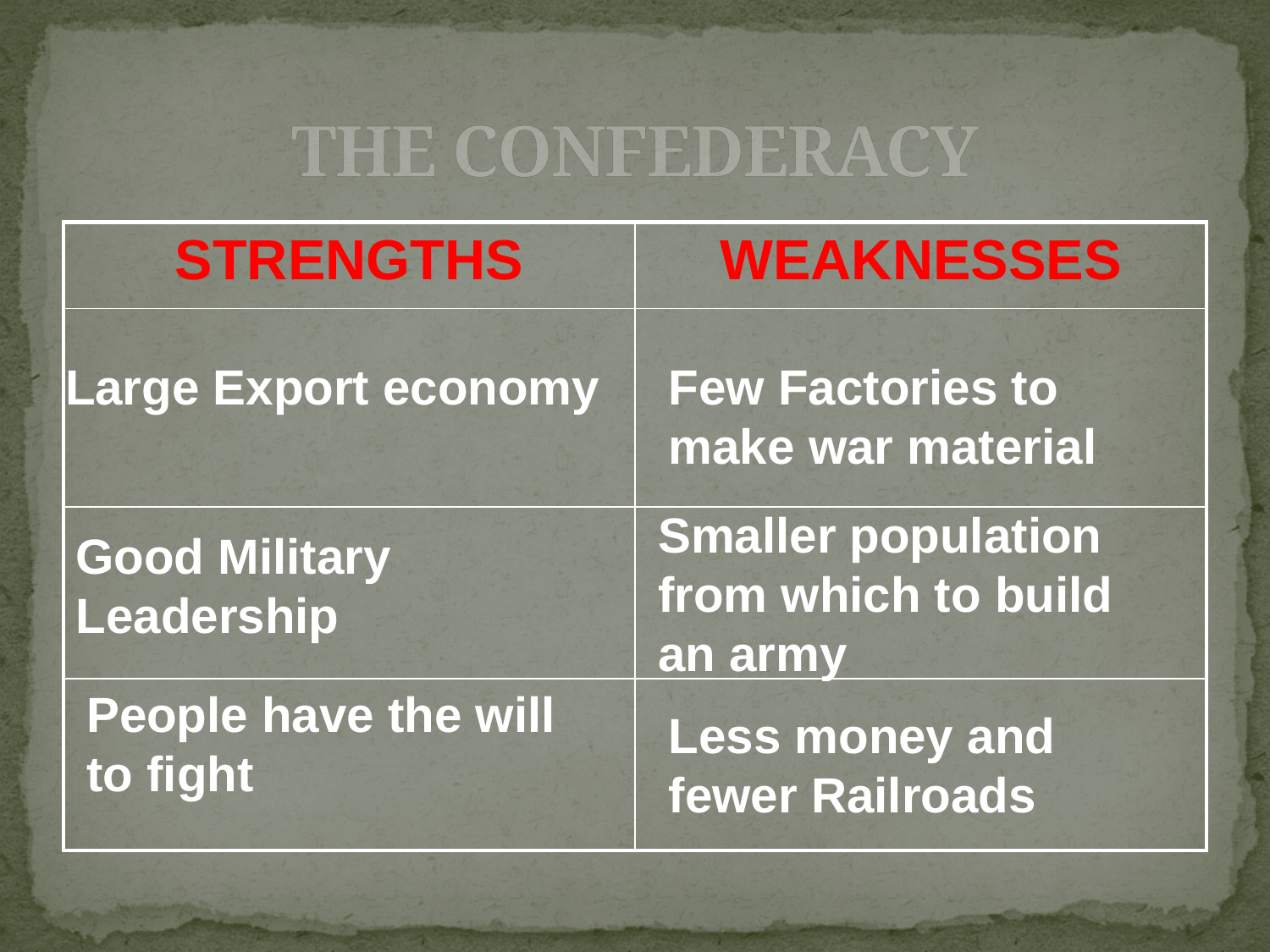

# THE CONFEDERACY
| STRENGTHS | WEAKNESSES |
| --- | --- |
|  |  |
|  |  |
|  |  |
Large Export economy
Few Factories to make war material
Smaller population from which to build an army
Good Military Leadership
People have the will to fight
Less money and fewer Railroads